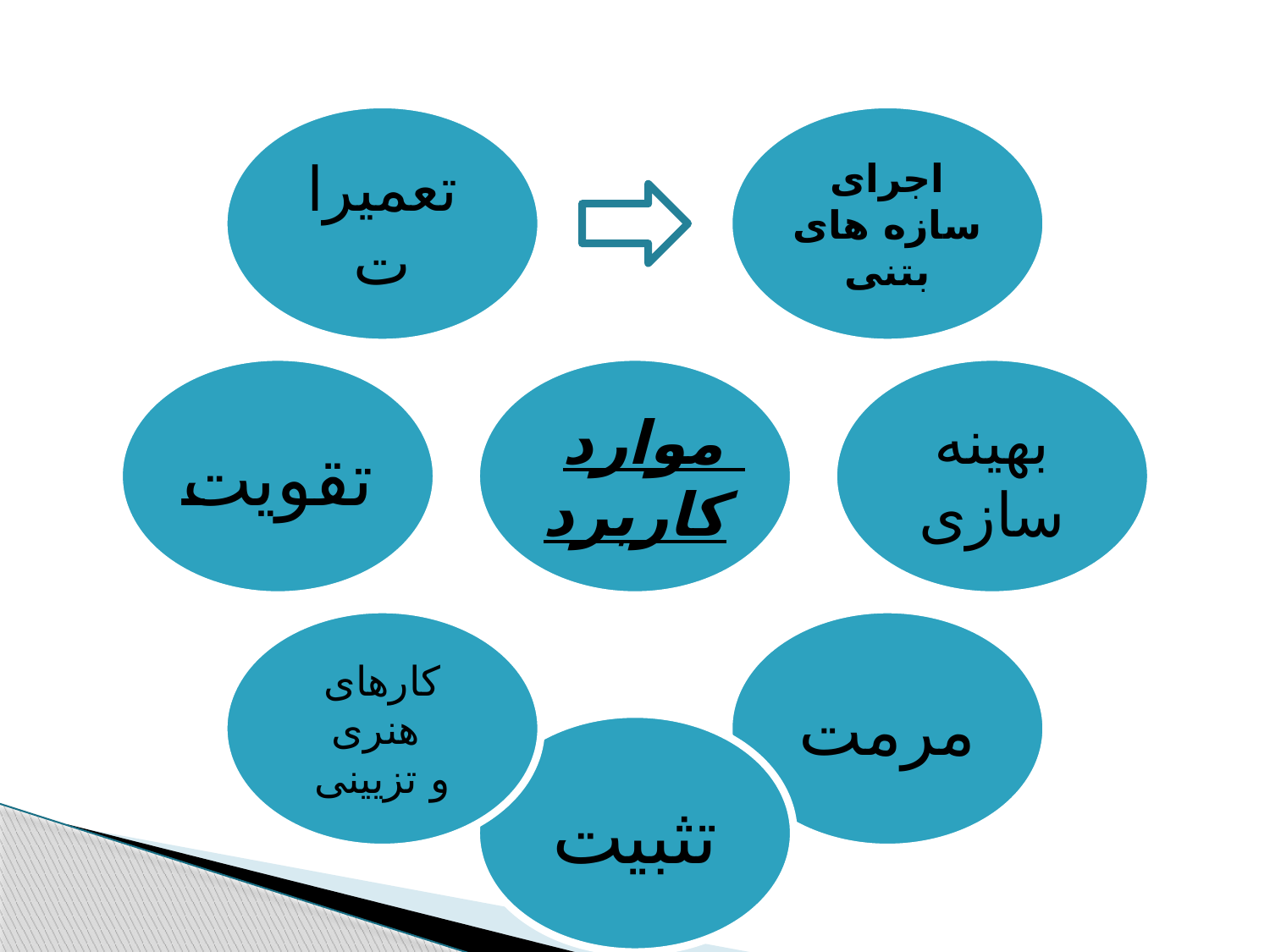

موارد کاربرد
اجرای سازه های
بتنی
بهینه سازی
مرمت
تثبیت
کارهای هنری
و تزیینی
تقویت
تعمیرات